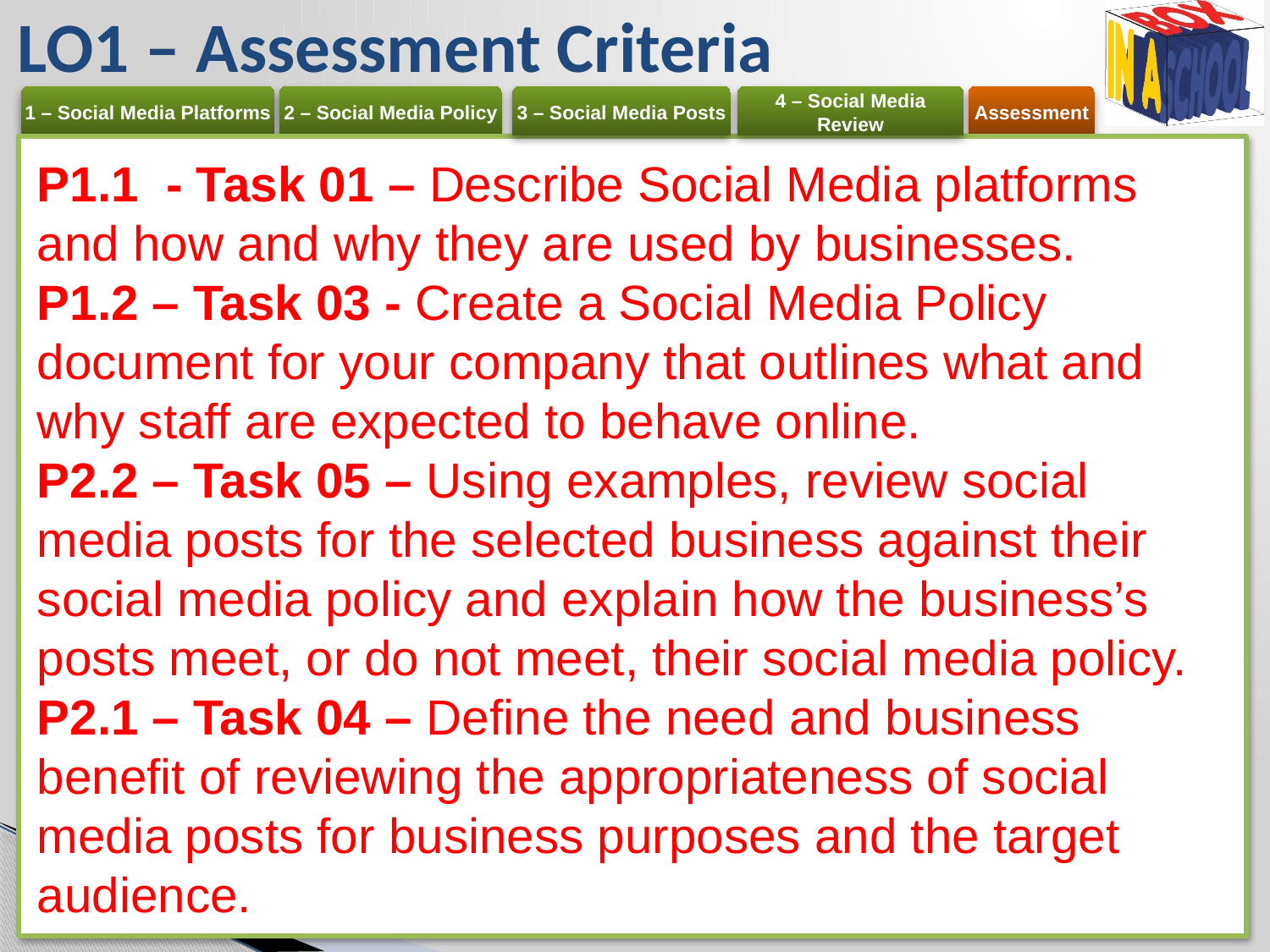

# LO1 – Assessment Criteria
P1.1  - Task 01 – Describe Social Media platforms and how and why they are used by businesses.
P1.2 – Task 03 - Create a Social Media Policy document for your company that outlines what and why staff are expected to behave online.
P2.2 – Task 05 – Using examples, review social media posts for the selected business against their social media policy and explain how the business’s posts meet, or do not meet, their social media policy.
P2.1 – Task 04 – Define the need and business benefit of reviewing the appropriateness of social media posts for business purposes and the target audience.